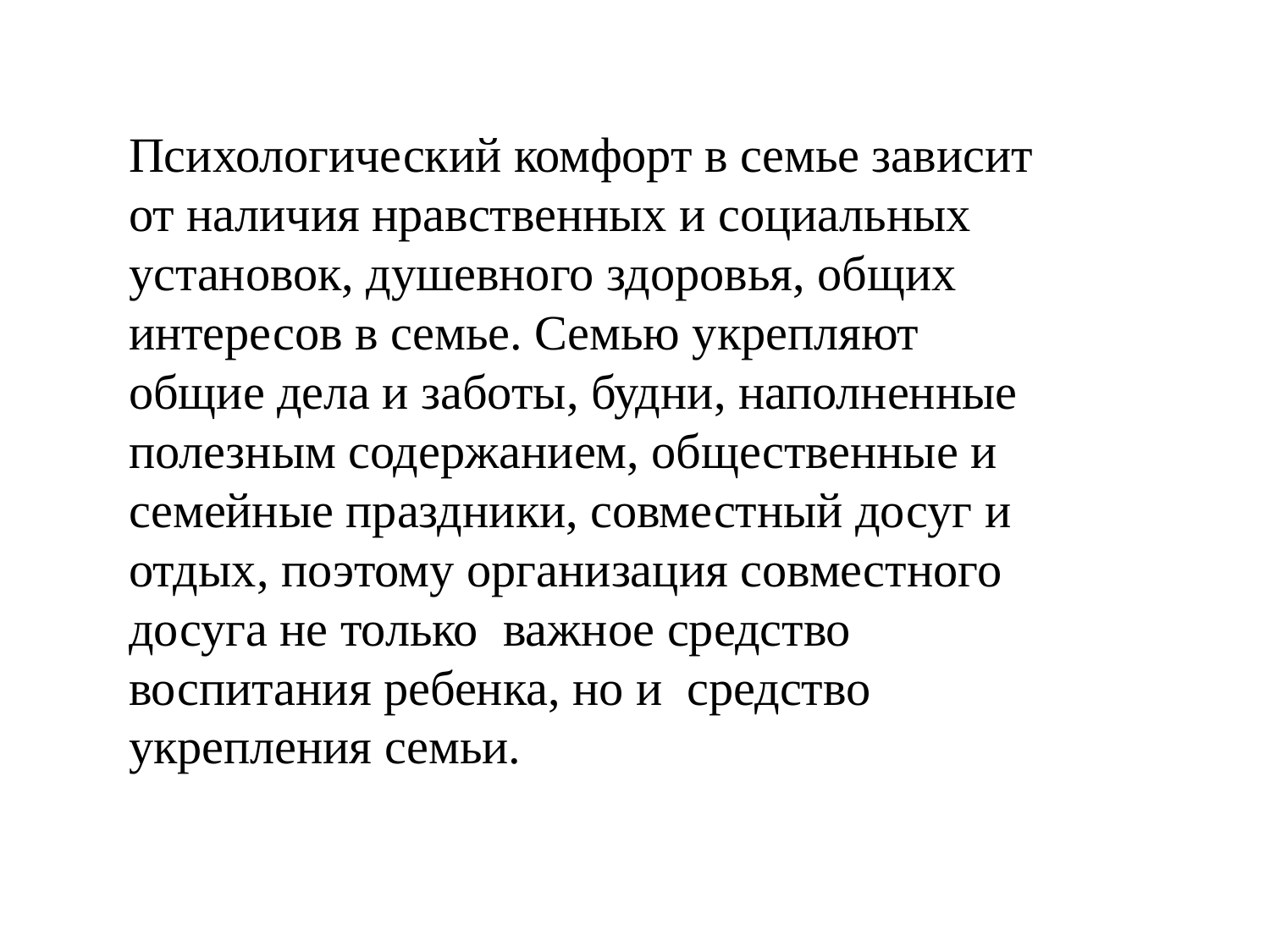

Психологический комфорт в семье зависит от наличия нравственных и социальных установок, душевного здоровья, общих интересов в семье. Семью укрепляют общие дела и заботы, будни, наполненные полезным содержанием, общественные и семейные праздники, совместный досуг и отдых, поэтому организация совместного досуга не только  важное средство воспитания ребенка, но и  средство укрепления семьи.